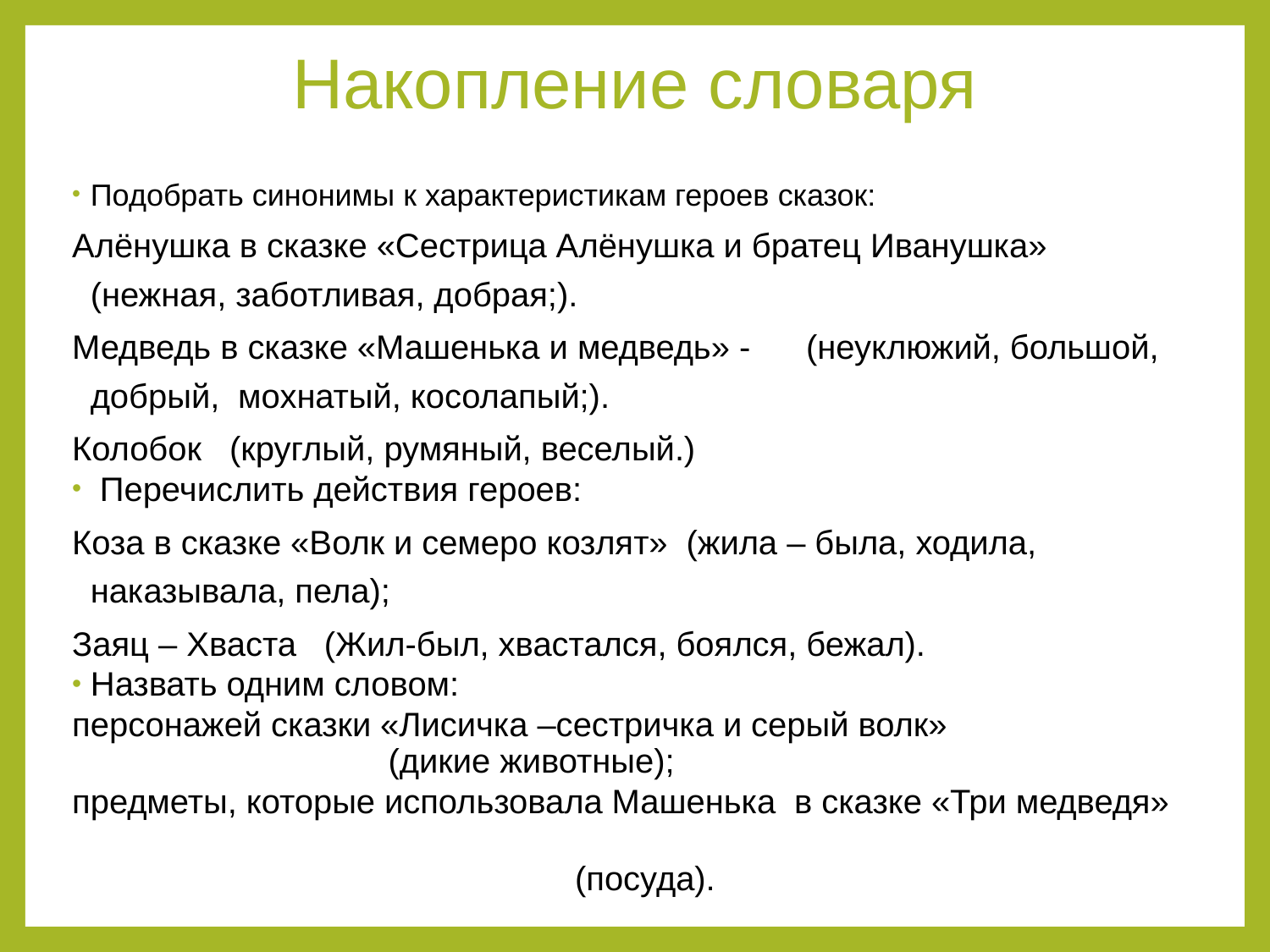

# Накопление словаря
Подобрать синонимы к характеристикам героев сказок:
Алёнушка в сказке «Сестрица Алёнушка и братец Иванушка»    (нежная, заботливая, добрая;).
Медведь в сказке «Машенька и медведь» -      (неуклюжий, большой, добрый,  мохнатый, косолапый;).
Колобок   (круглый, румяный, веселый.)
 Перечислить действия героев:
Коза в сказке «Волк и семеро козлят»  (жила – была, ходила, наказывала, пела);
Заяц – Хваста   (Жил-был, хвастался, боялся, бежал).
Назвать одним словом:
персонажей сказки «Лисичка –сестричка и серый волк»                                                             (дикие животные);
предметы, которые использовала Машенька  в сказке «Три медведя»
                                                      (посуда).